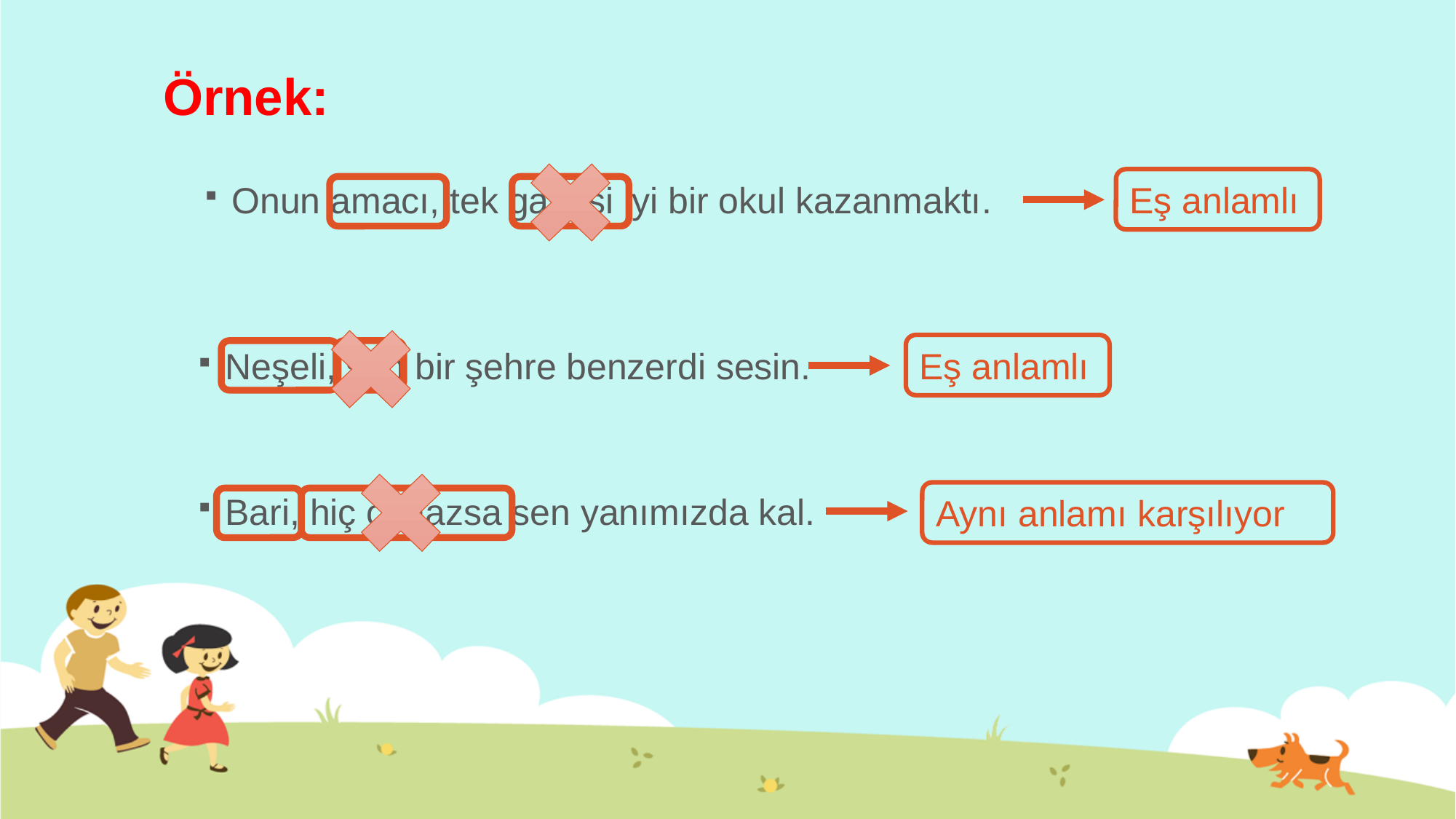

# Örnek:

Eş anlamlı
Onun amacı, tek gayesi iyi bir okul kazanmaktı.

Eş anlamlı

Neşeli, şen bir şehre benzerdi sesin.

Aynı anlamı karşılıyor

Bari, hiç olmazsa sen yanımızda kal.